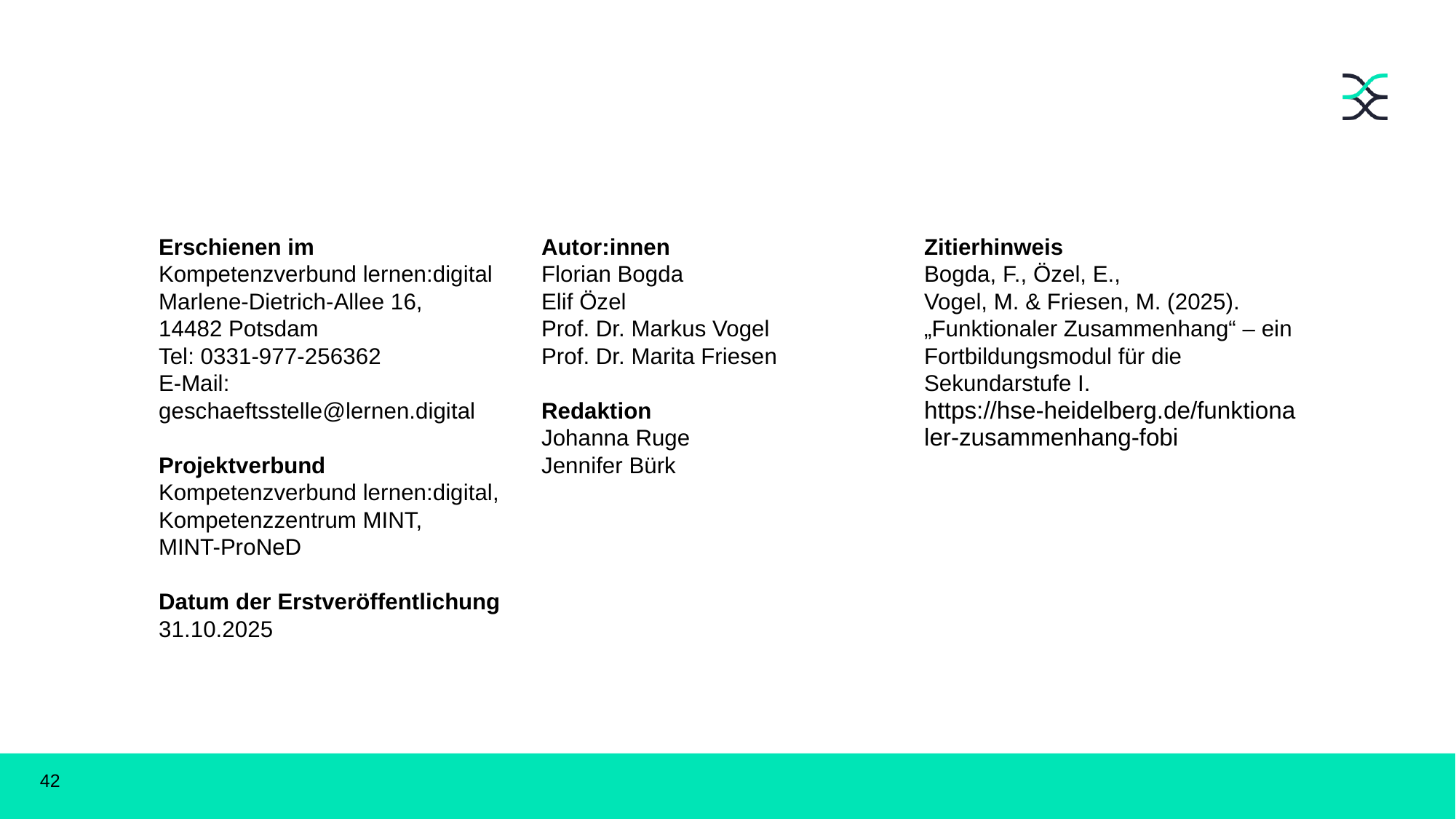

Erschienen im
Kompetenzverbund lernen:digital
Marlene-Dietrich-Allee 16,
14482 Potsdam
Tel: 0331-977-256362
E-Mail: geschaeftsstelle@lernen.digital

Projektverbund
Kompetenzverbund lernen:digital,
Kompetenzzentrum MINT,
MINT-ProNeD

Datum der Erstveröffentlichung
31.10.2025
Autor:innen
Florian Bogda
Elif Özel
Prof. Dr. Markus Vogel
Prof. Dr. Marita Friesen

Redaktion
Johanna Ruge
Jennifer Bürk

Zitierhinweis
Bogda, F., Özel, E.,
Vogel, M. & Friesen, M. (2025).
„Funktionaler Zusammenhang“ – ein Fortbildungsmodul für die Sekundarstufe I.
https://hse-heidelberg.de/funktionaler-zusammenhang-fobi

42